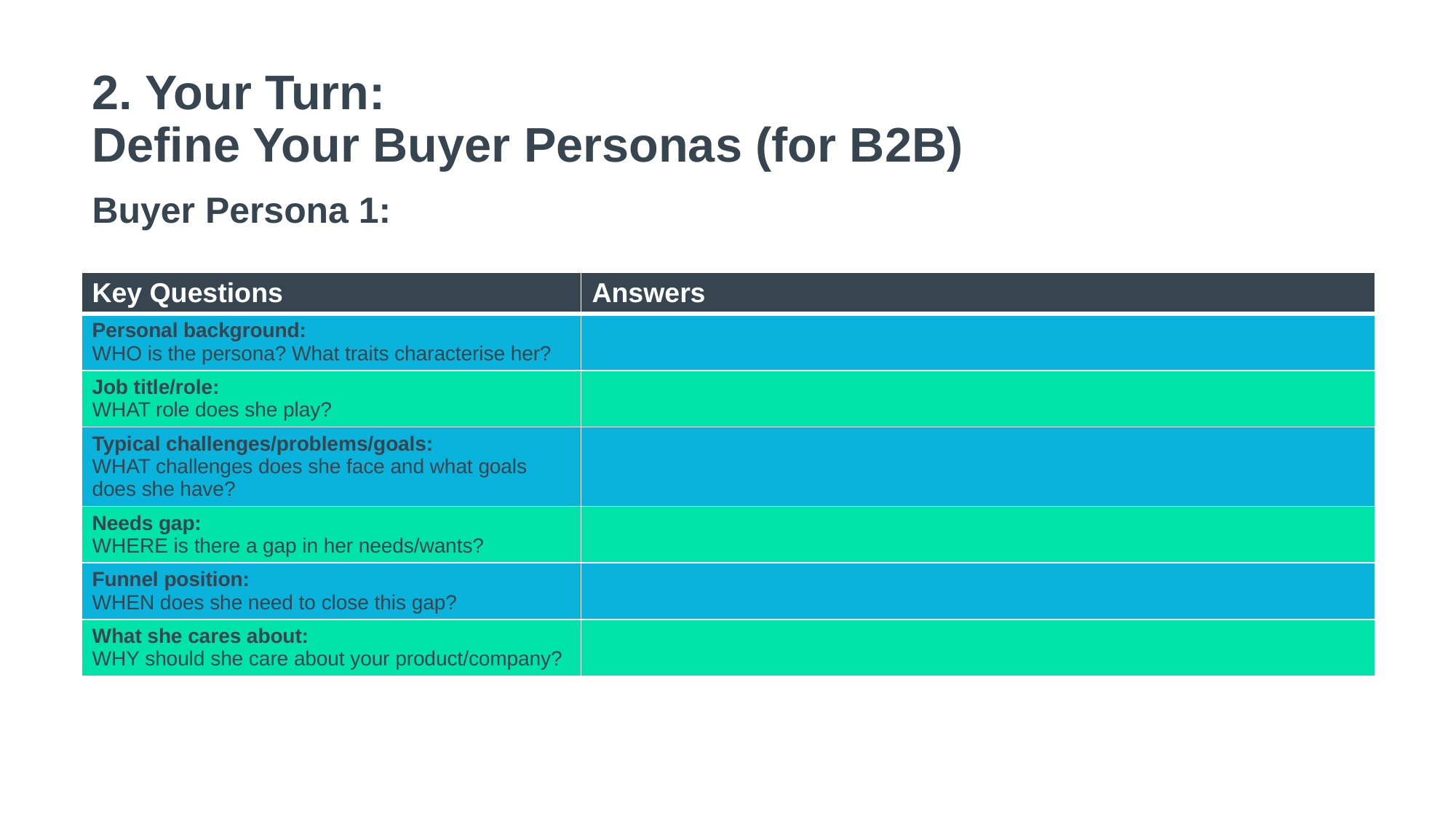

# 2. Your Turn: Define Your Buyer Personas (for B2B)
Buyer Persona 1:

| Key Questions | Answers |
| --- | --- |
| Personal background: WHO is the persona? What traits characterise her? |  |
| Job title/role: WHAT role does she play? |  |
| Typical challenges/problems/goals: WHAT challenges does she face and what goals does she have? |  |
| Needs gap: WHERE is there a gap in her needs/wants? |  |
| Funnel position: WHEN does she need to close this gap? |  |
| What she cares about: WHY should she care about your product/company? |  |